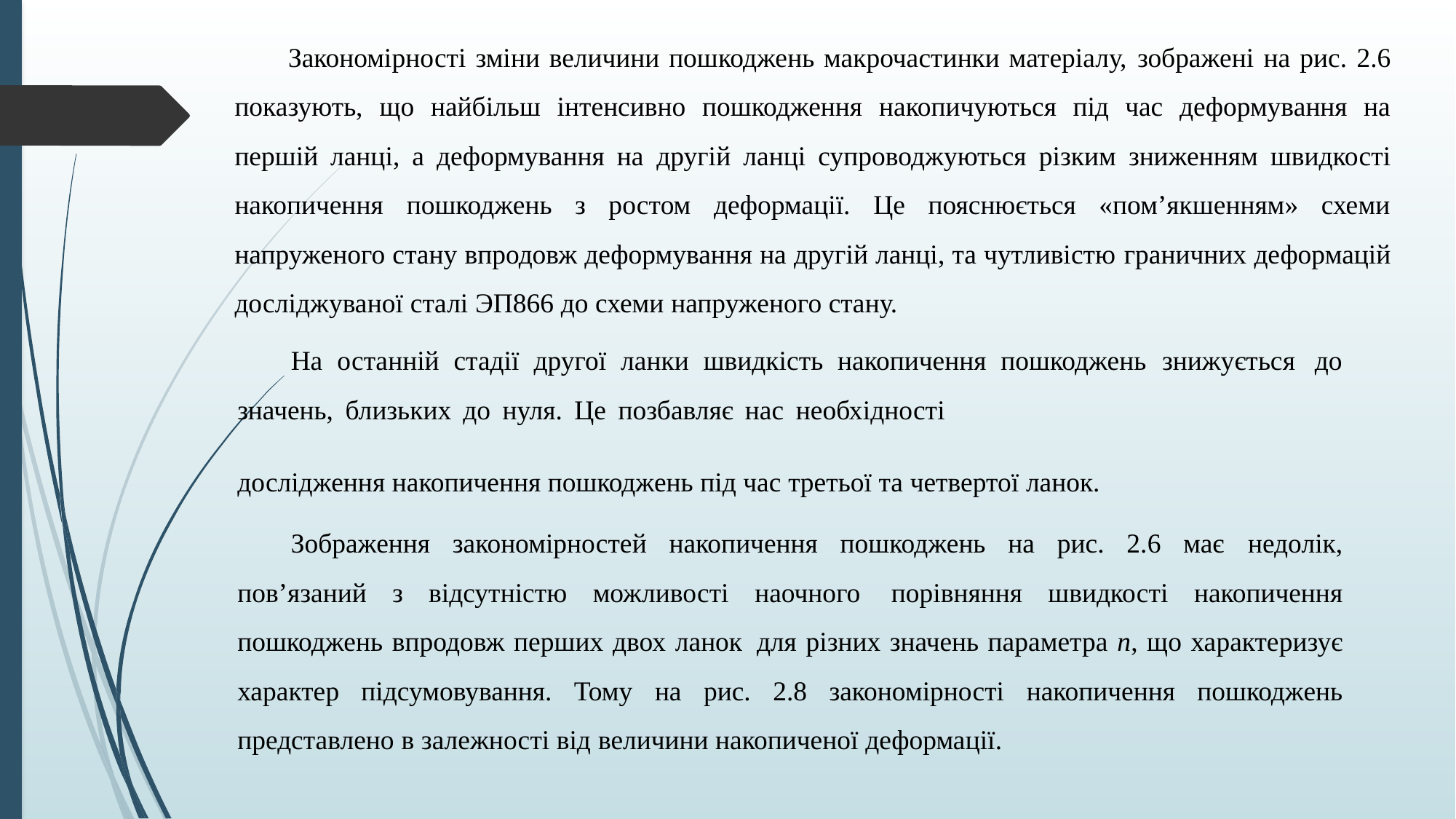

Закономірності зміни величини пошкоджень макрочастинки матеріалу, зображені на рис. 2.6 показують, що найбільш інтенсивно пошкодження накопичуються під час деформування на першій ланці, а деформування на другій ланці супроводжуються різким зниженням швидкості накопичення пошкоджень з ростом деформації. Це пояснюється «пом’якшенням» схеми напруженого стану впродовж деформування на другій ланці, та чутливістю граничних деформацій досліджуваної сталі ЭП866 до схеми напруженого стану.
На останній стадії другої ланки швидкість накопичення пошкоджень знижується до значень, близьких до нуля. Це позбавляє нас необхідності
дослідження накопичення пошкоджень під час третьої та четвертої ланок.
Зображення закономірностей накопичення пошкоджень на рис. 2.6 має недолік, пов’язаний з відсутністю можливості наочного порівняння швидкості накопичення пошкоджень впродовж перших двох ланок для різних значень параметра n, що характеризує характер підсумовування. Тому на рис. 2.8 закономірності накопичення пошкоджень представлено в залежності від величини накопиченої деформації.